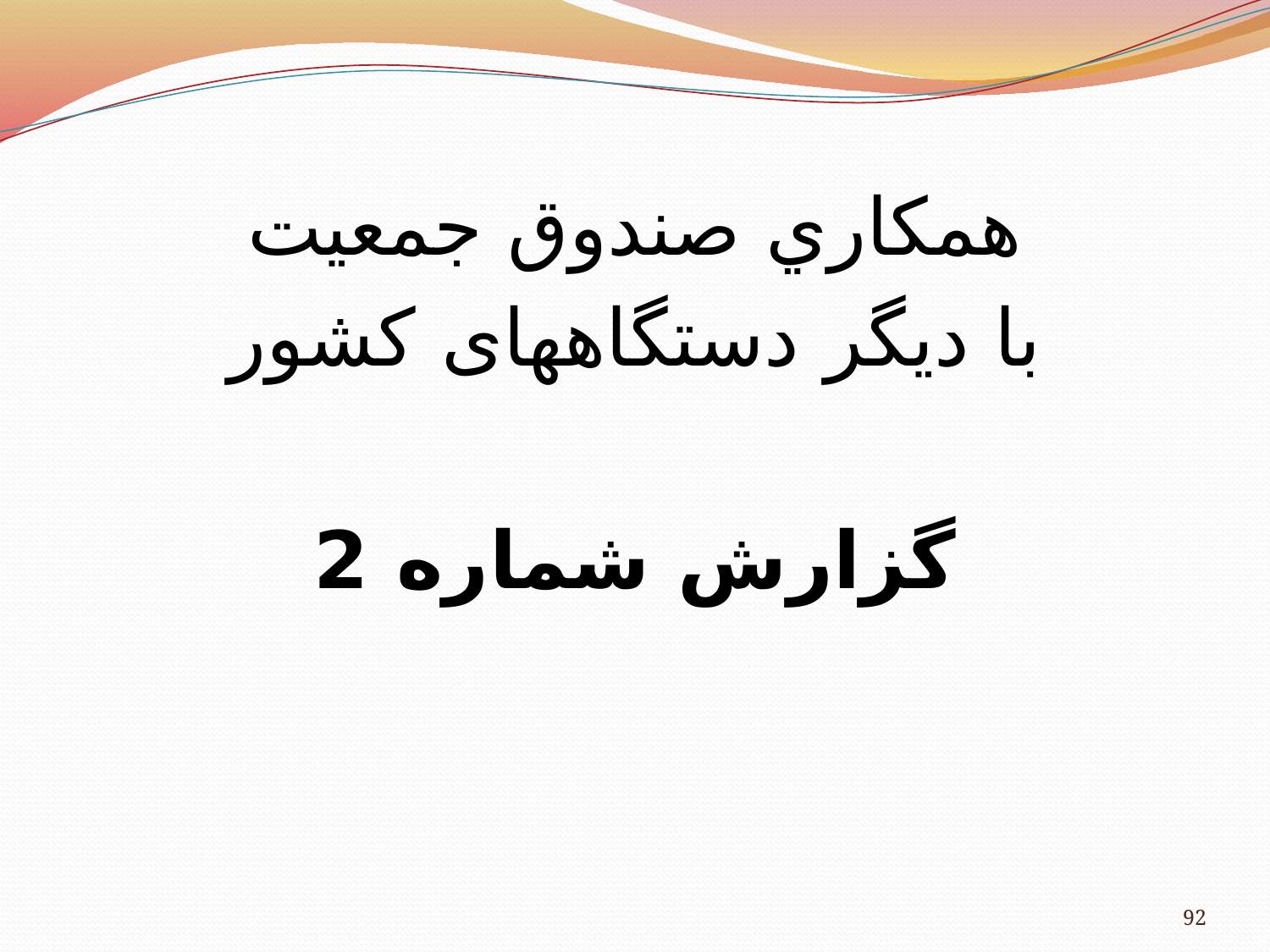

همكاري صندوق جمعیت
 با دیگر دستگاههای کشور

گزارش شماره 2

92